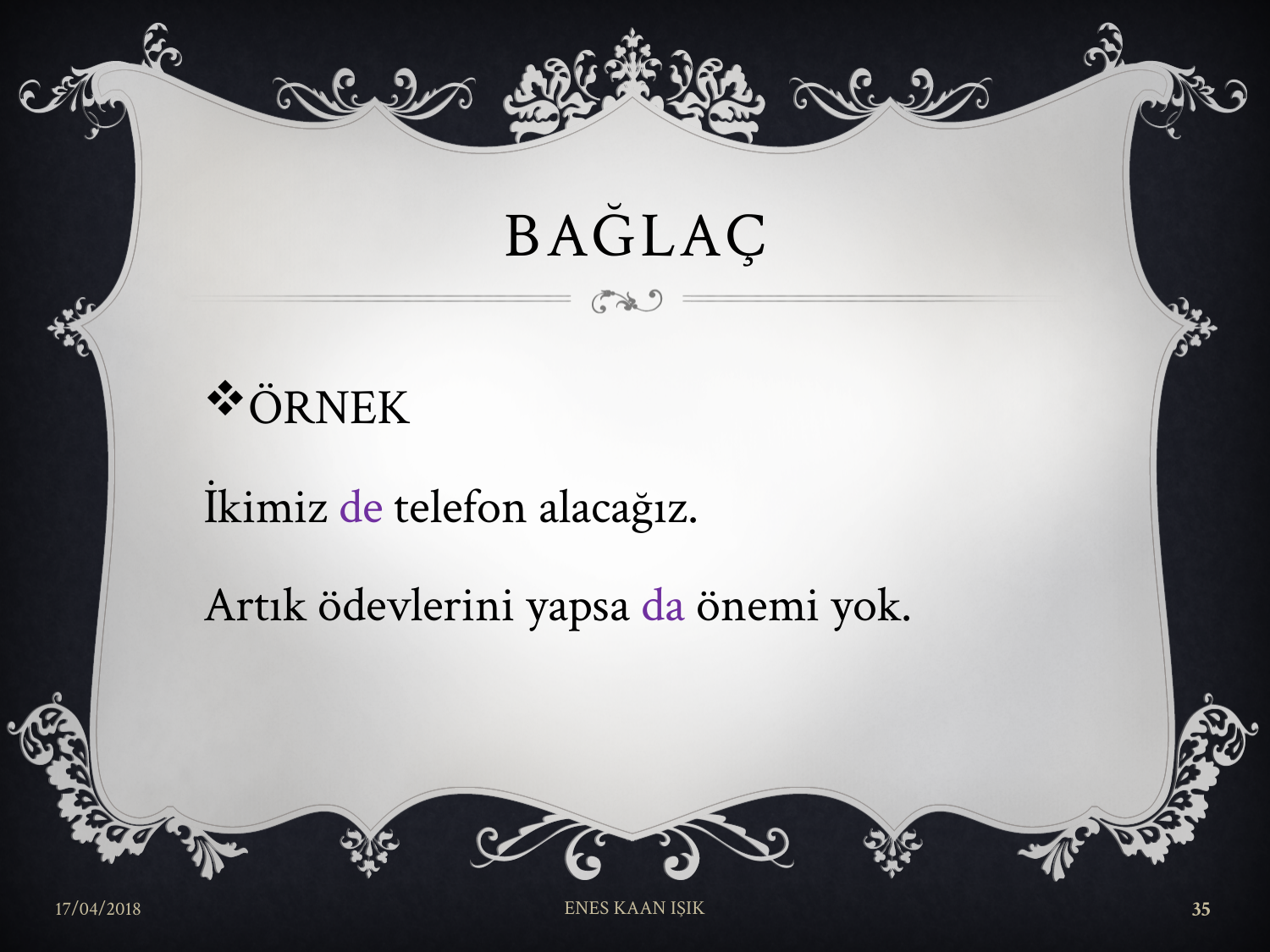

# BAĞLAÇ
ÖRNEK
İkimiz de telefon alacağız.
Artık ödevlerini yapsa da önemi yok.
17/04/2018
ENES KAAN IŞIK
35